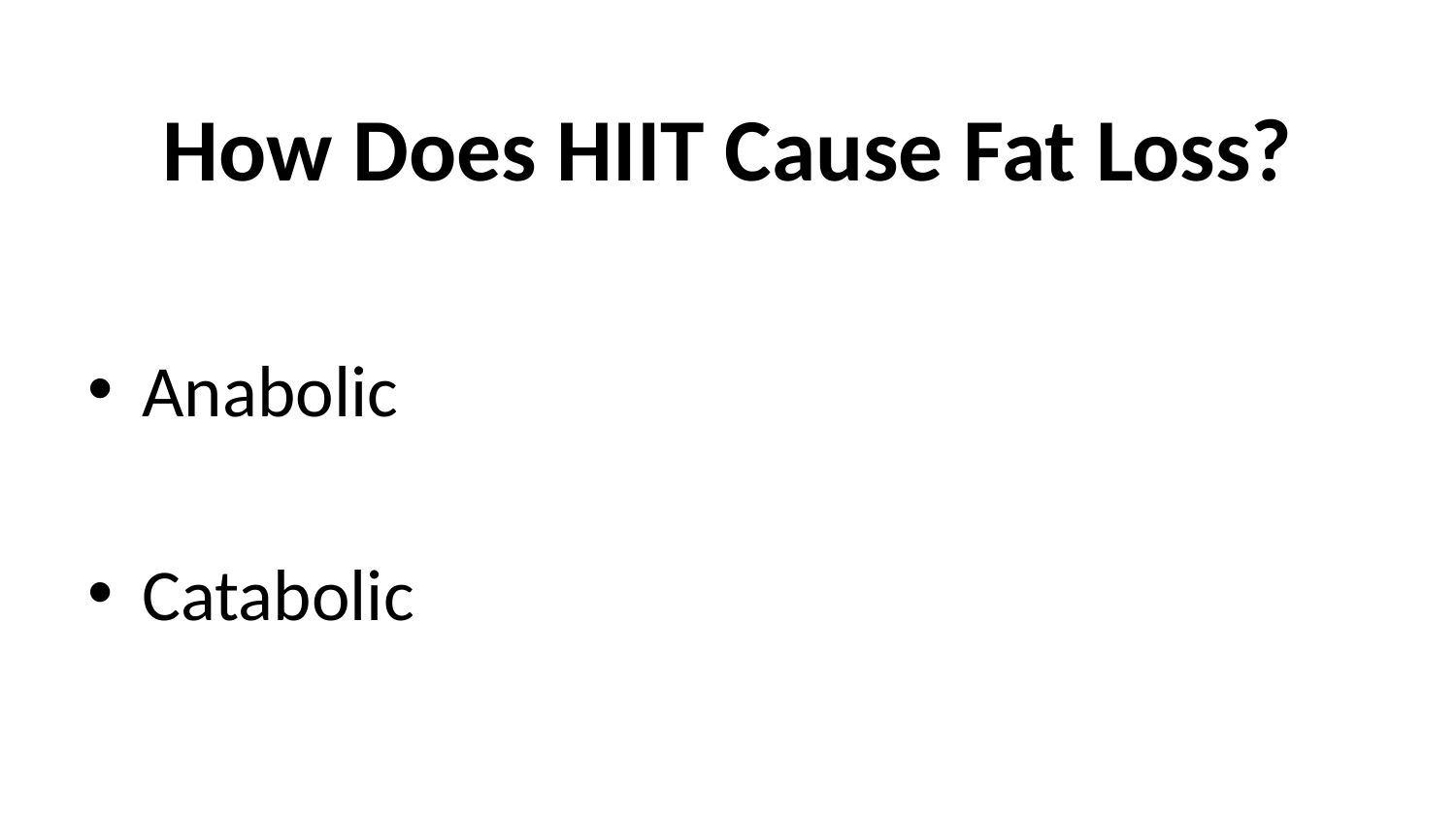

# How Does HIIT Cause Fat Loss?
Anabolic

Catabolic